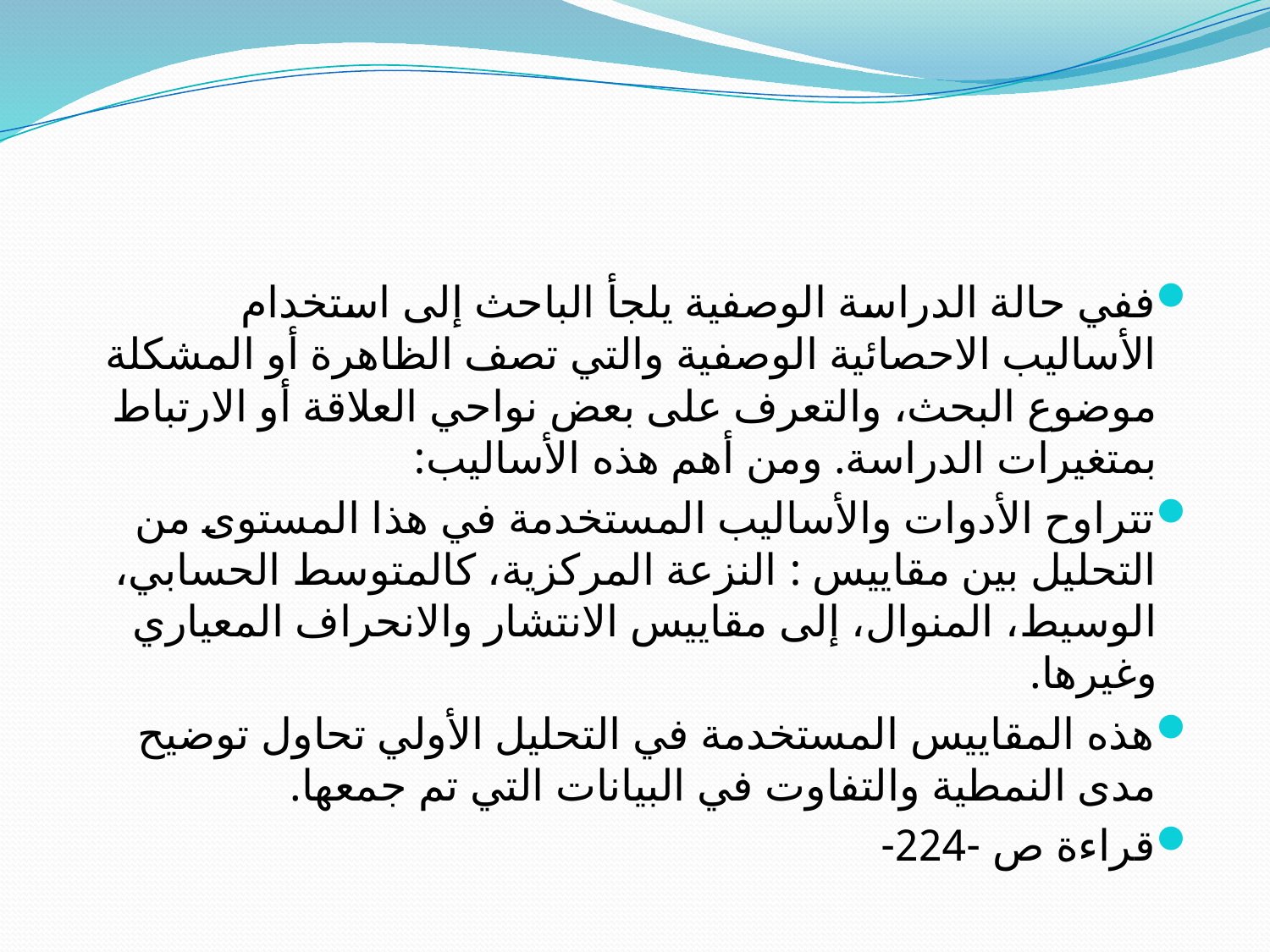

#
ففي حالة الدراسة الوصفية يلجأ الباحث إلى استخدام الأساليب الاحصائية الوصفية والتي تصف الظاهرة أو المشكلة موضوع البحث، والتعرف على بعض نواحي العلاقة أو الارتباط بمتغيرات الدراسة. ومن أهم هذه الأساليب:
تتراوح الأدوات والأساليب المستخدمة في هذا المستوى من التحليل بين مقاييس : النزعة المركزية، كالمتوسط الحسابي، الوسيط، المنوال، إلى مقاييس الانتشار والانحراف المعياري وغيرها.
هذه المقاييس المستخدمة في التحليل الأولي تحاول توضيح مدى النمطية والتفاوت في البيانات التي تم جمعها.
قراءة ص -224-